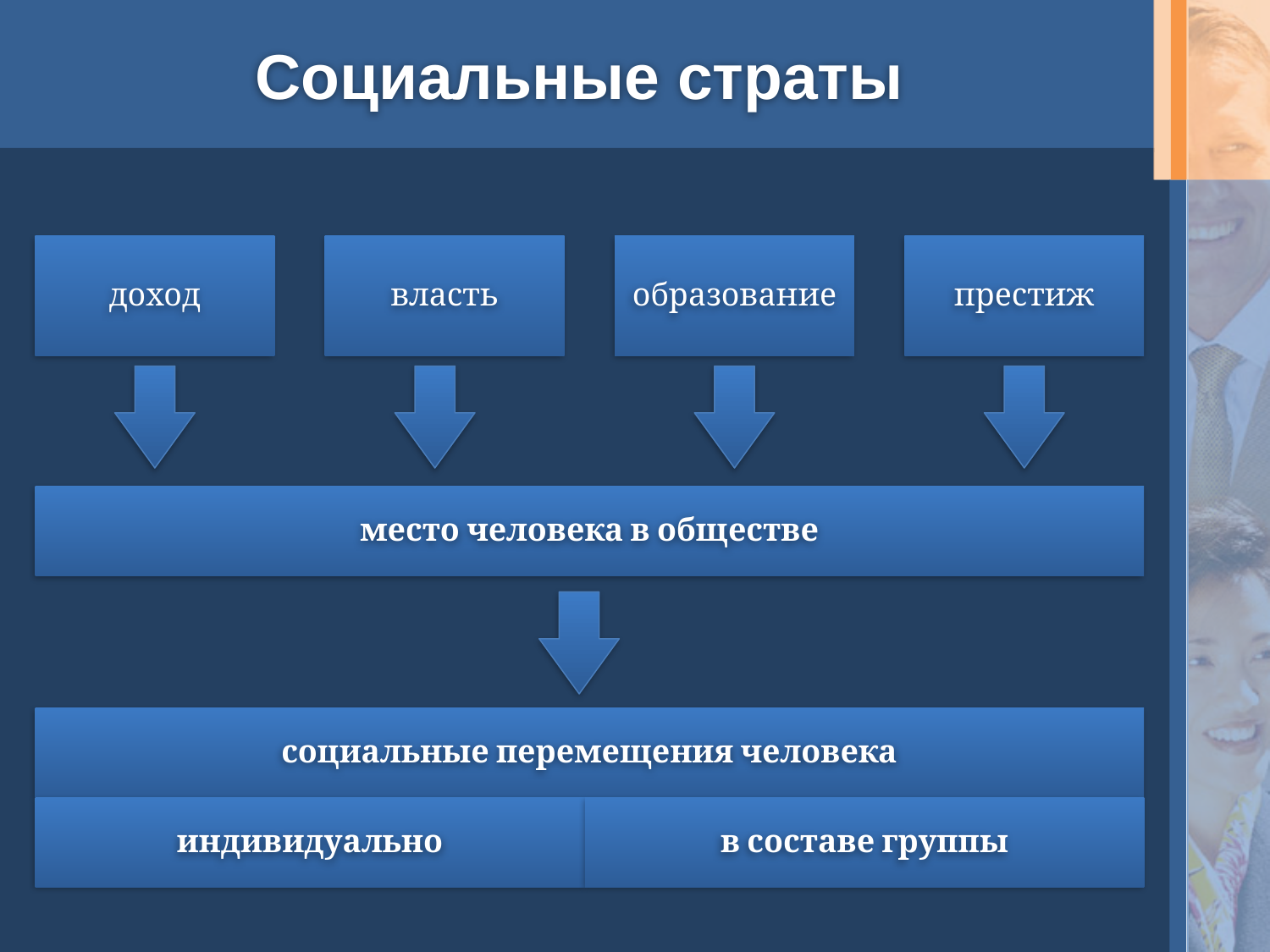

# Социальные страты

доход

власть

образование

престиж

место человека в обществе

социальные перемещения человека

индивидуально

в составе группы